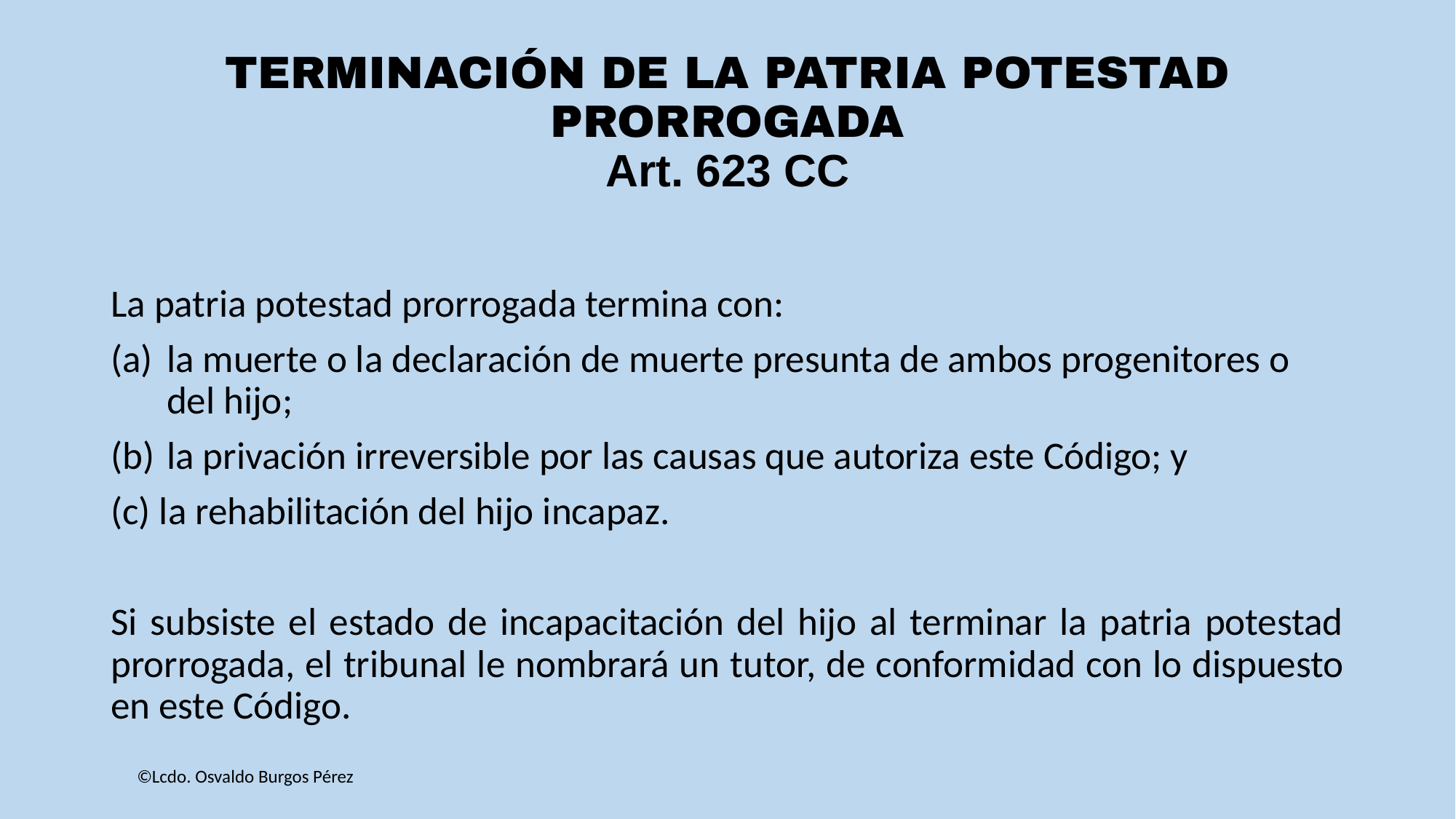

# TERMINACIÓN DE LA PATRIA POTESTAD PRORROGADA Art. 623 CC

La patria potestad prorrogada termina con:
la muerte o la declaración de muerte presunta de ambos progenitores o del hijo;
la privación irreversible por las causas que autoriza este Código; y
(c) la rehabilitación del hijo incapaz.

Si subsiste el estado de incapacitación del hijo al terminar la patria potestad prorrogada, el tribunal le nombrará un tutor, de conformidad con lo dispuesto en este Código.
©Lcdo. Osvaldo Burgos Pérez